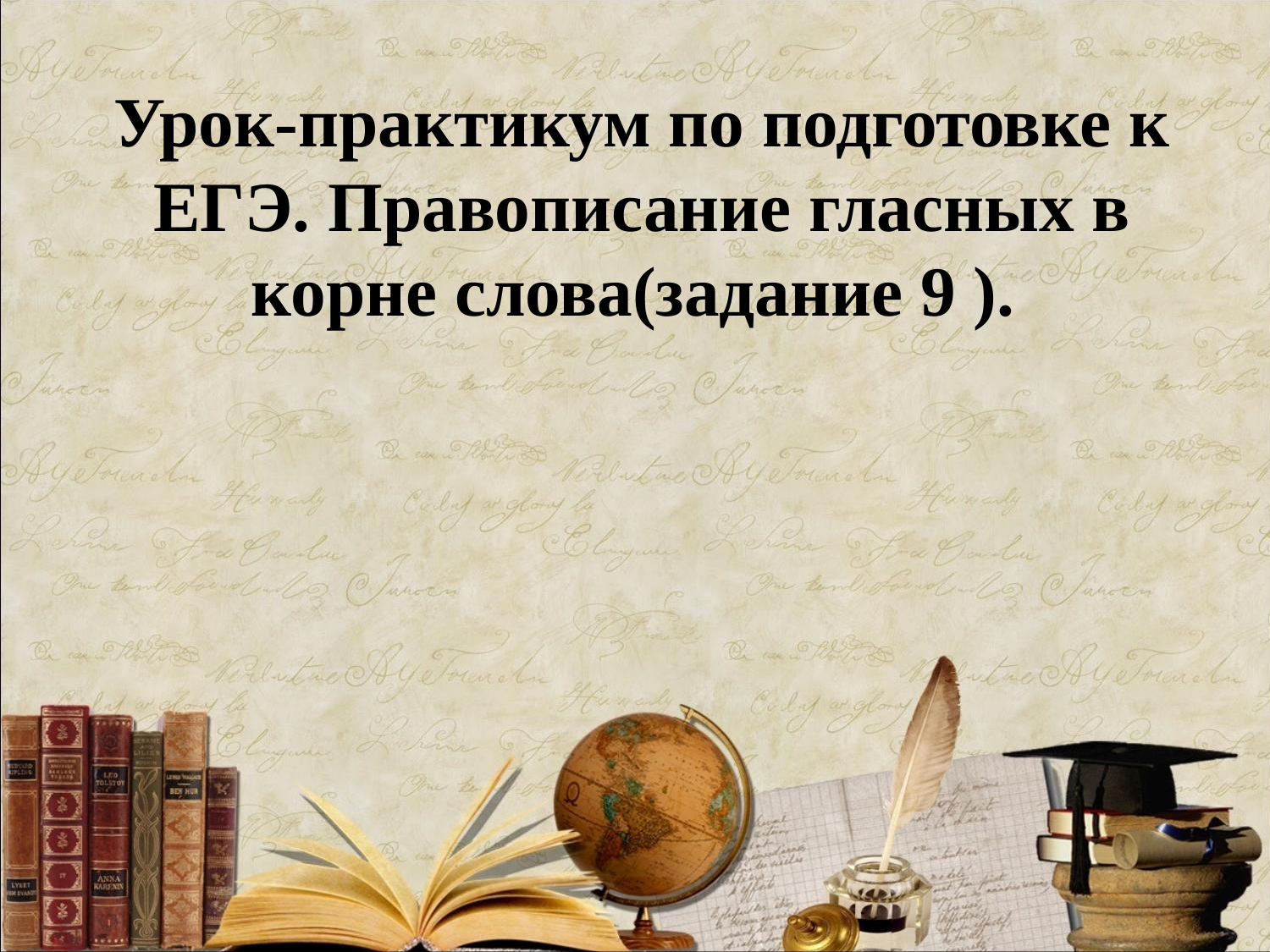

# Урок-практикум по подготовке к ЕГЭ. Правописание гласных в корне слова(задание 9 ).